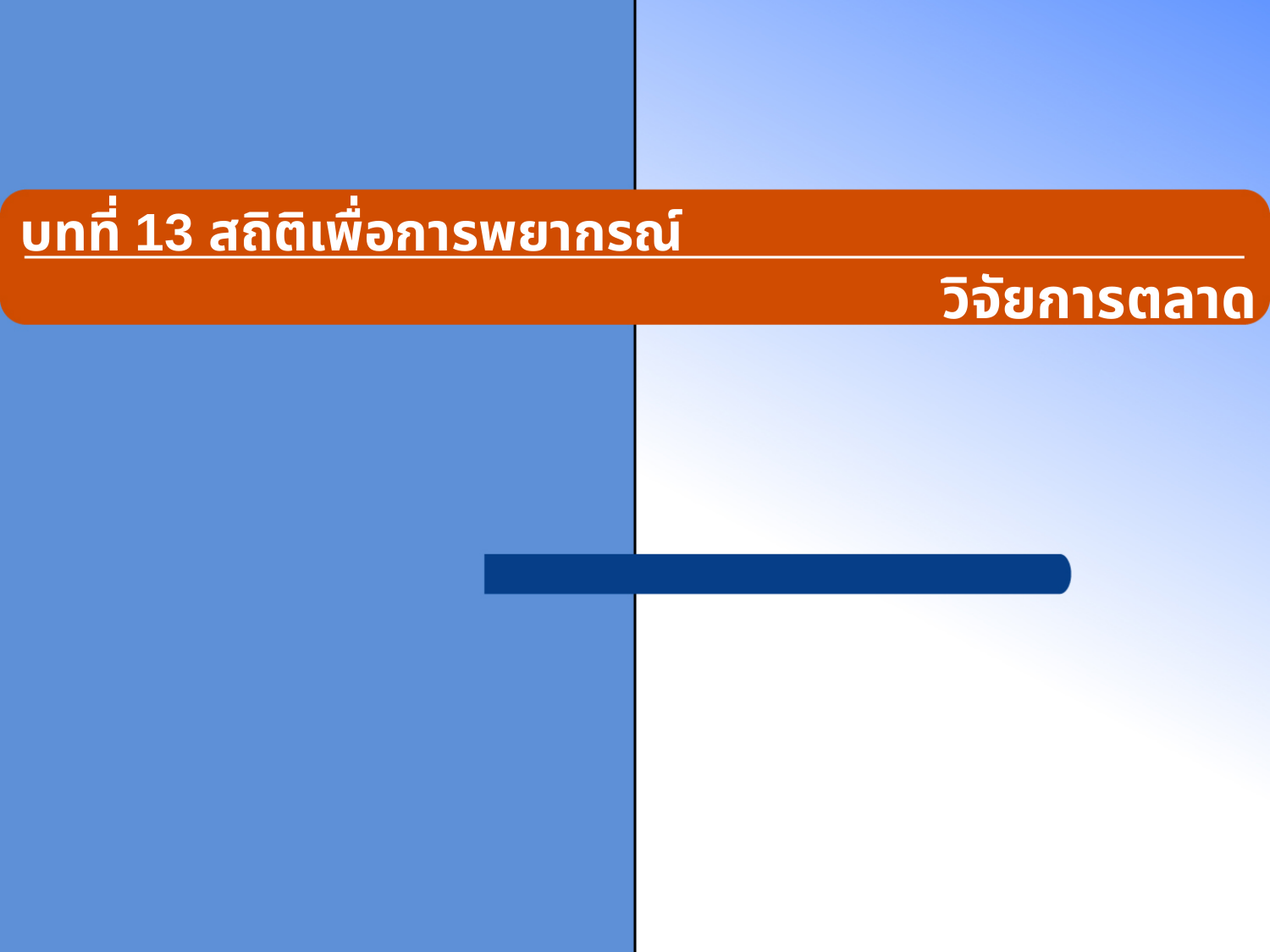

บทที่ 13 สถิติเพื่อการพยากรณ์
วิจัยการตลาด